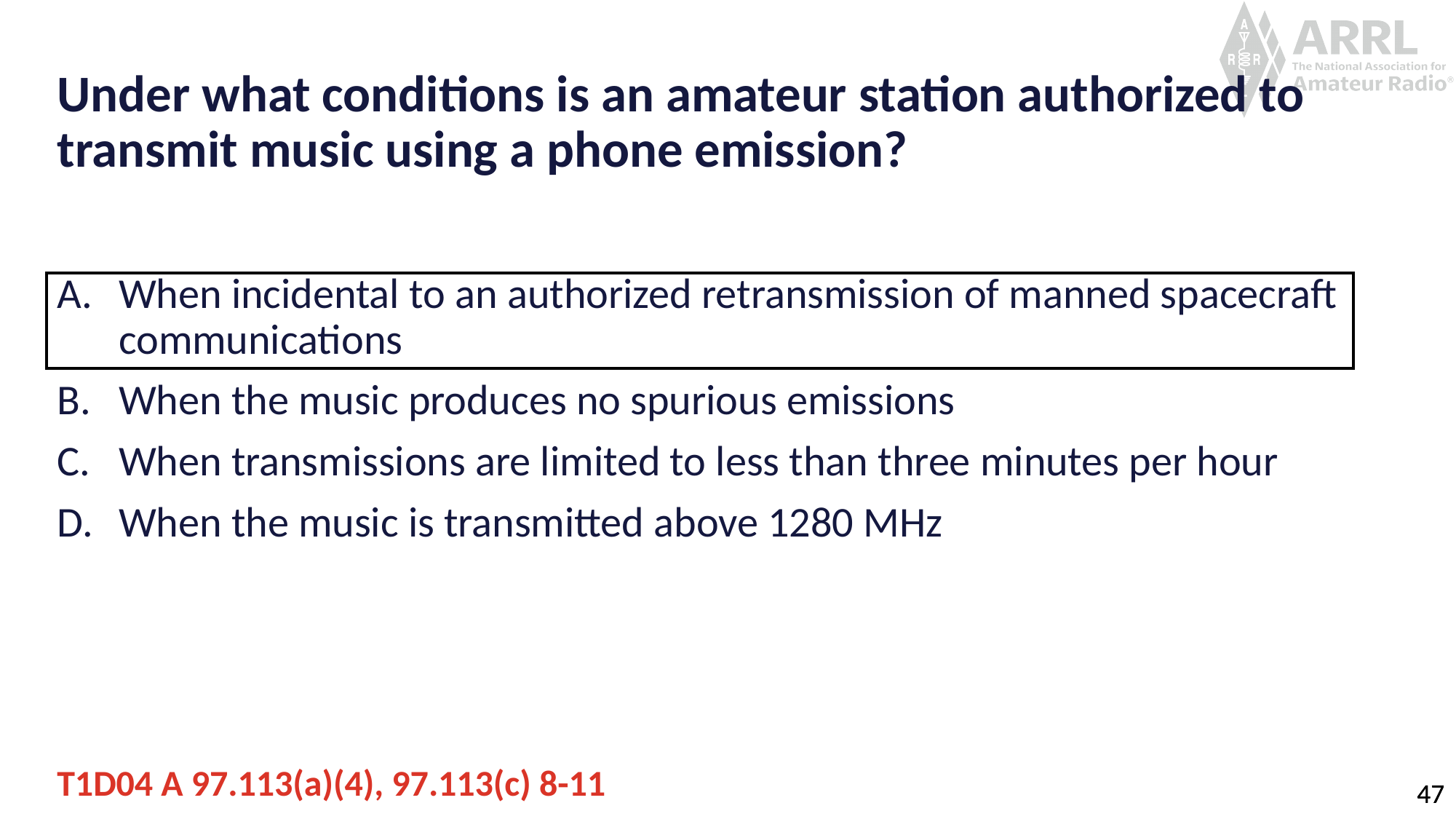

# Under what conditions is an amateur station authorized to transmit music using a phone emission?
When incidental to an authorized retransmission of manned spacecraft communications
When the music produces no spurious emissions
When transmissions are limited to less than three minutes per hour
When the music is transmitted above 1280 MHz

T1D04 A 97.113(a)(4), 97.113(c) 8-11